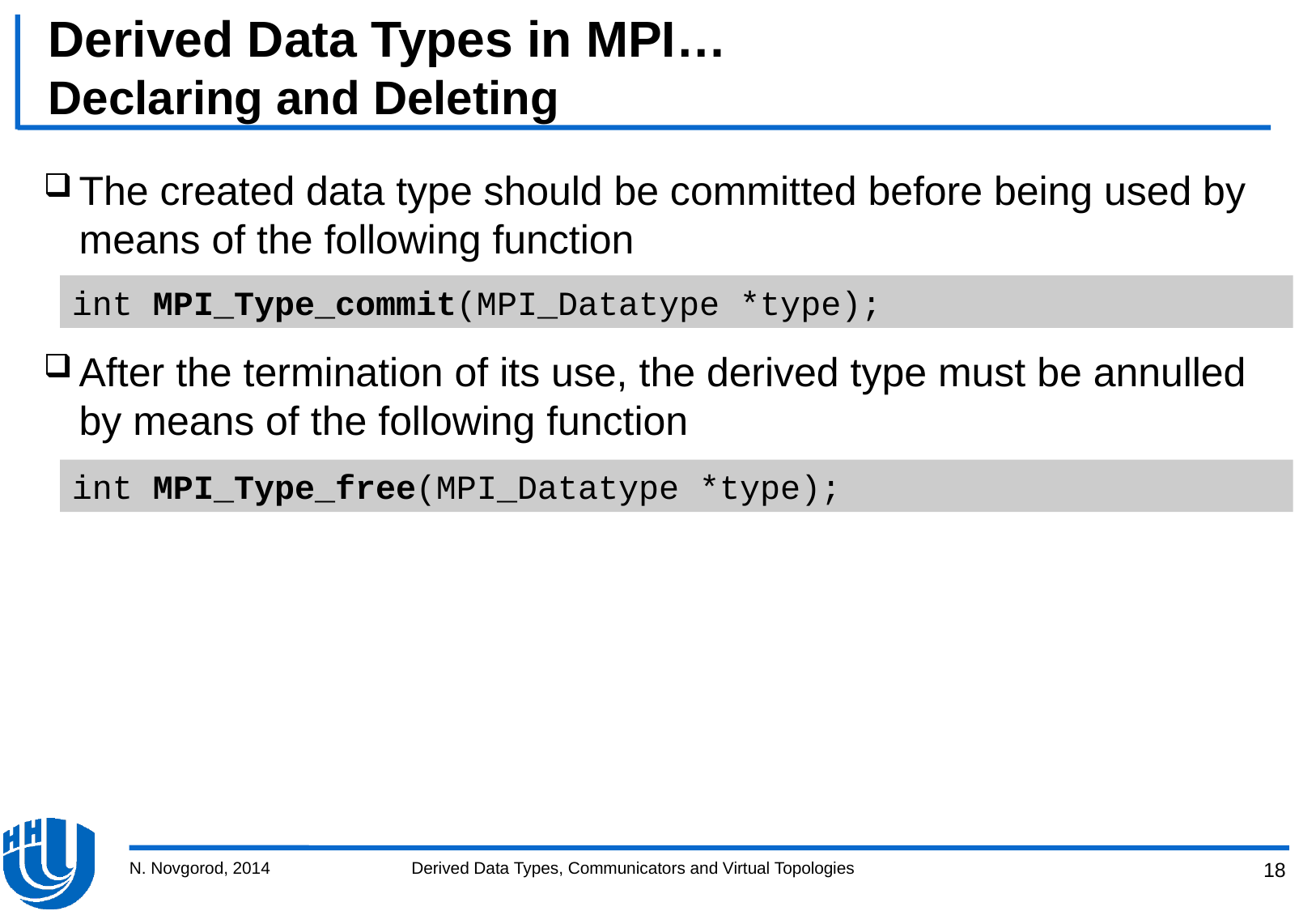

# Derived Data Types in MPI… Declaring and Deleting
The created data type should be committed before being used by means of the following function

After the termination of its use, the derived type must be annulled by means of the following function
int MPI_Type_commit(MPI_Datatype *type);
int MPI_Type_free(MPI_Datatype *type);
N. Novgorod, 2014
Derived Data Types, Communicators and Virtual Topologies
18